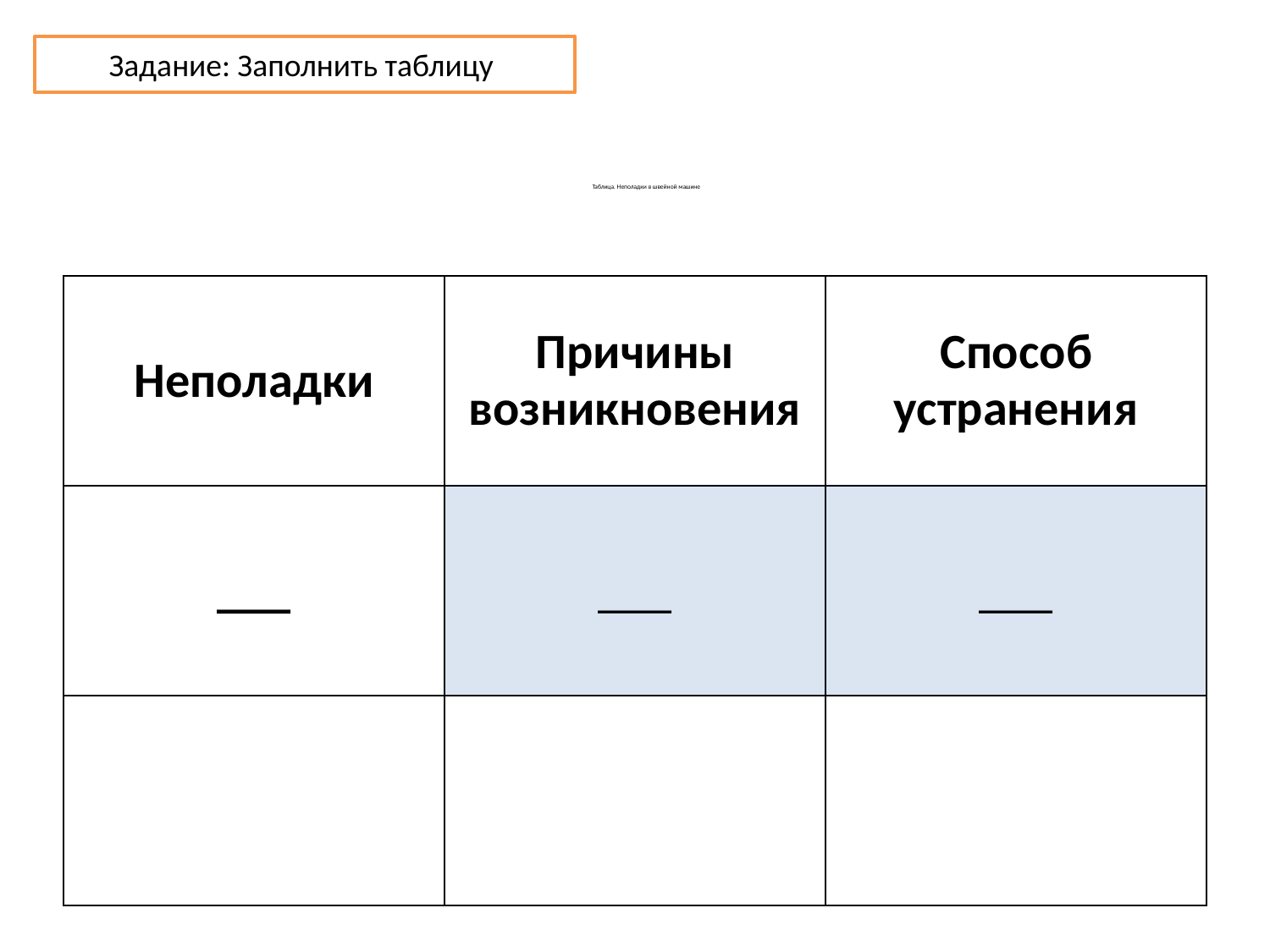

Задание: Заполнить таблицу
# Таблица. Неполадки в швейной машине
| Неполадки | Причины возникновения | Способ устранения |
| --- | --- | --- |
| \_\_\_ | \_\_\_ | \_\_\_ |
|  |  |  |